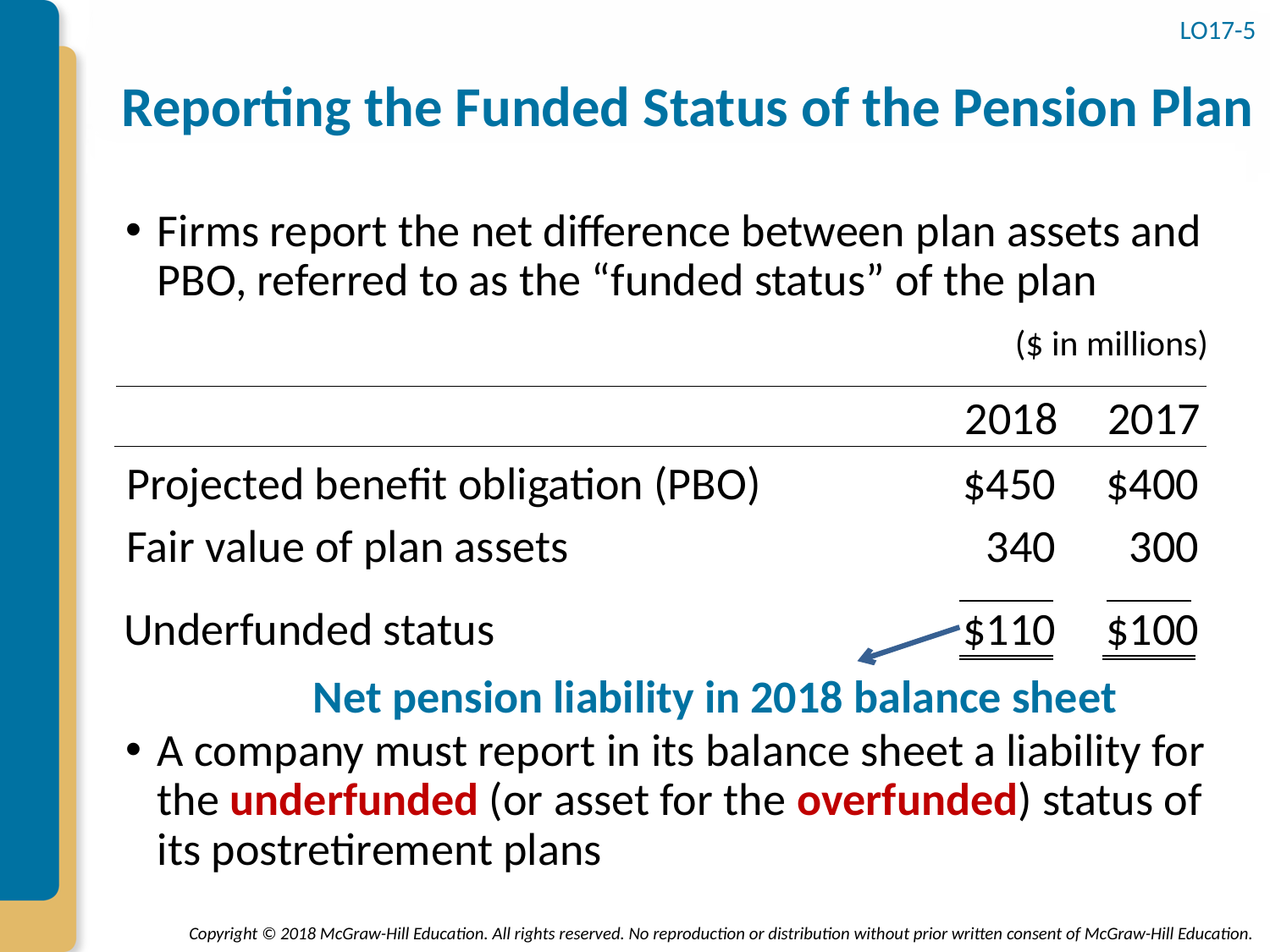

# Reporting the Funded Status of the Pension Plan
LO17-5
Firms report the net difference between plan assets and PBO, referred to as the “funded status” of the plan

A company must report in its balance sheet a liability for the underfunded (or asset for the overfunded) status of its postretirement plans
($ in millions)
2018
2017
Projected benefit obligation (PBO)
$450
$400
Fair value of plan assets
340
300
Underfunded status
$110
$100
Net pension liability in 2018 balance sheet